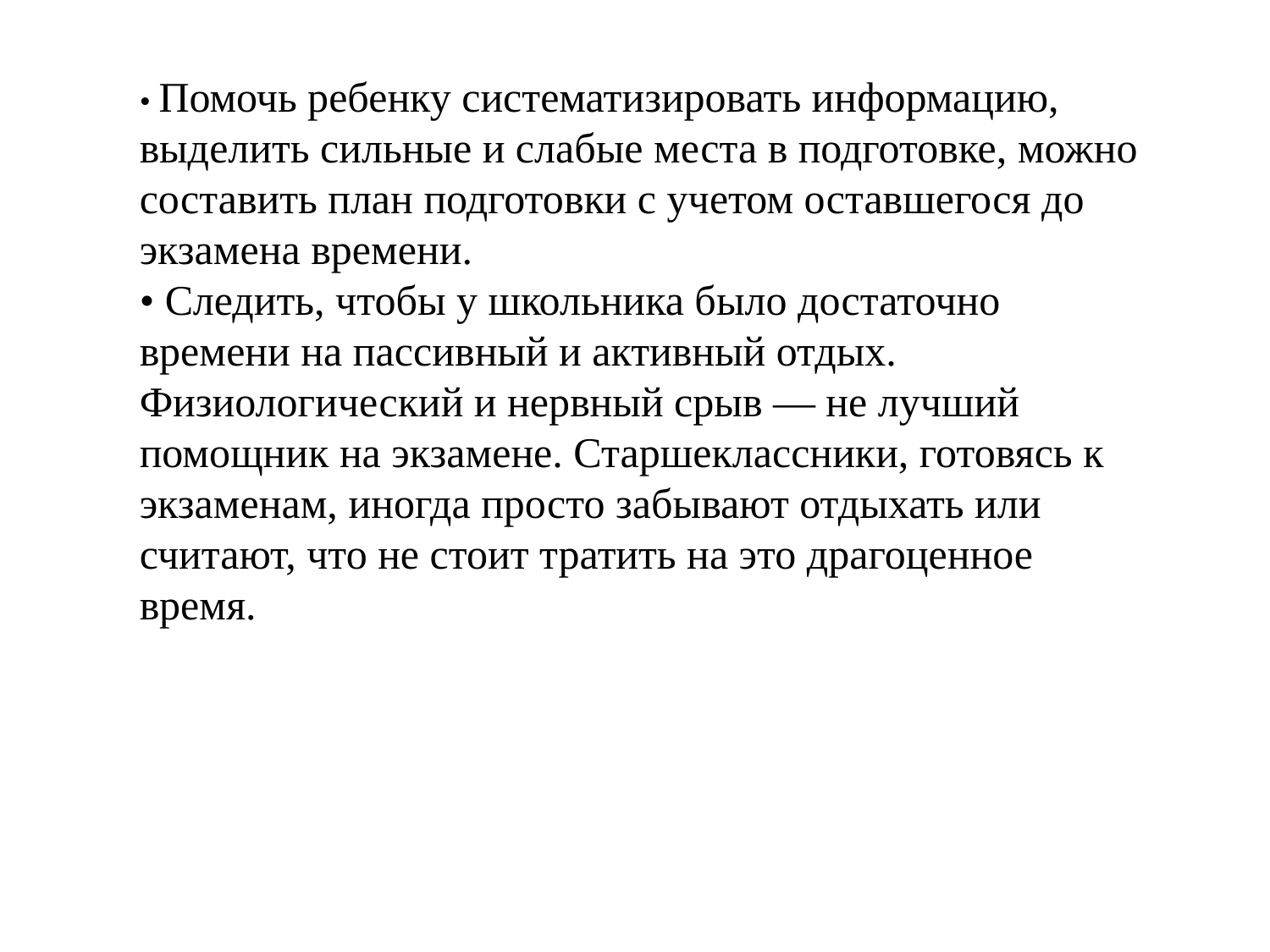

• Помочь ребенку систематизировать информацию, выделить сильные и слабые места в подготовке, можно составить план подготовки с учетом оставшегося до экзамена времени.
• Следить, чтобы у школьника было достаточно времени на пассивный и активный отдых. Физиологический и нервный срыв — не лучший помощник на экзамене. Старшеклассники, готовясь к экзаменам, иногда просто забывают отдыхать или считают, что не стоит тратить на это драгоценное время.